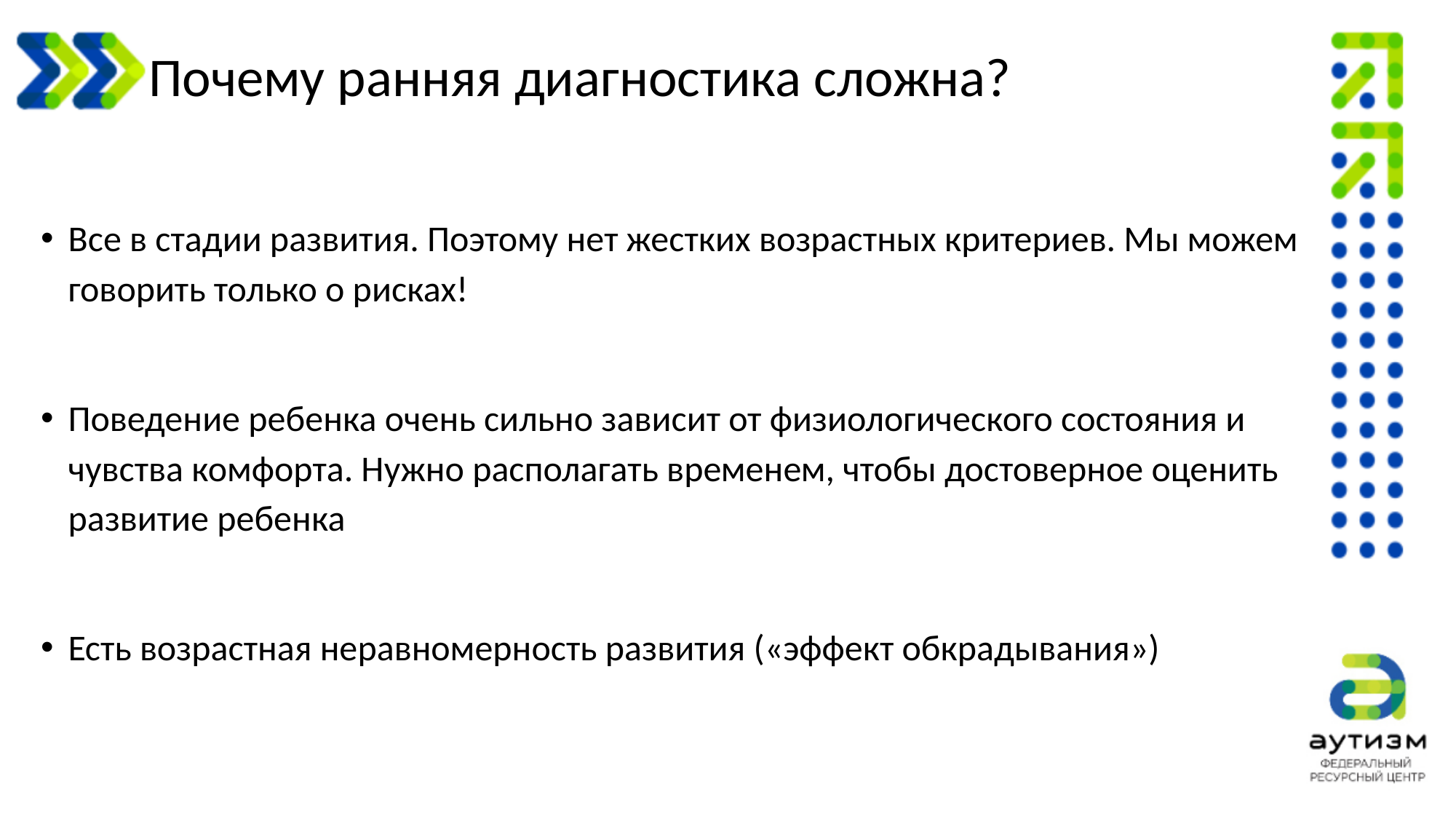

# Почему ранняя диагностика сложна?
Все в стадии развития. Поэтому нет жестких возрастных критериев. Мы можем говорить только о рисках!

Поведение ребенка очень сильно зависит от физиологического состояния и чувства комфорта. Нужно располагать временем, чтобы достоверное оценить развитие ребенка

Есть возрастная неравномерность развития («эффект обкрадывания»)